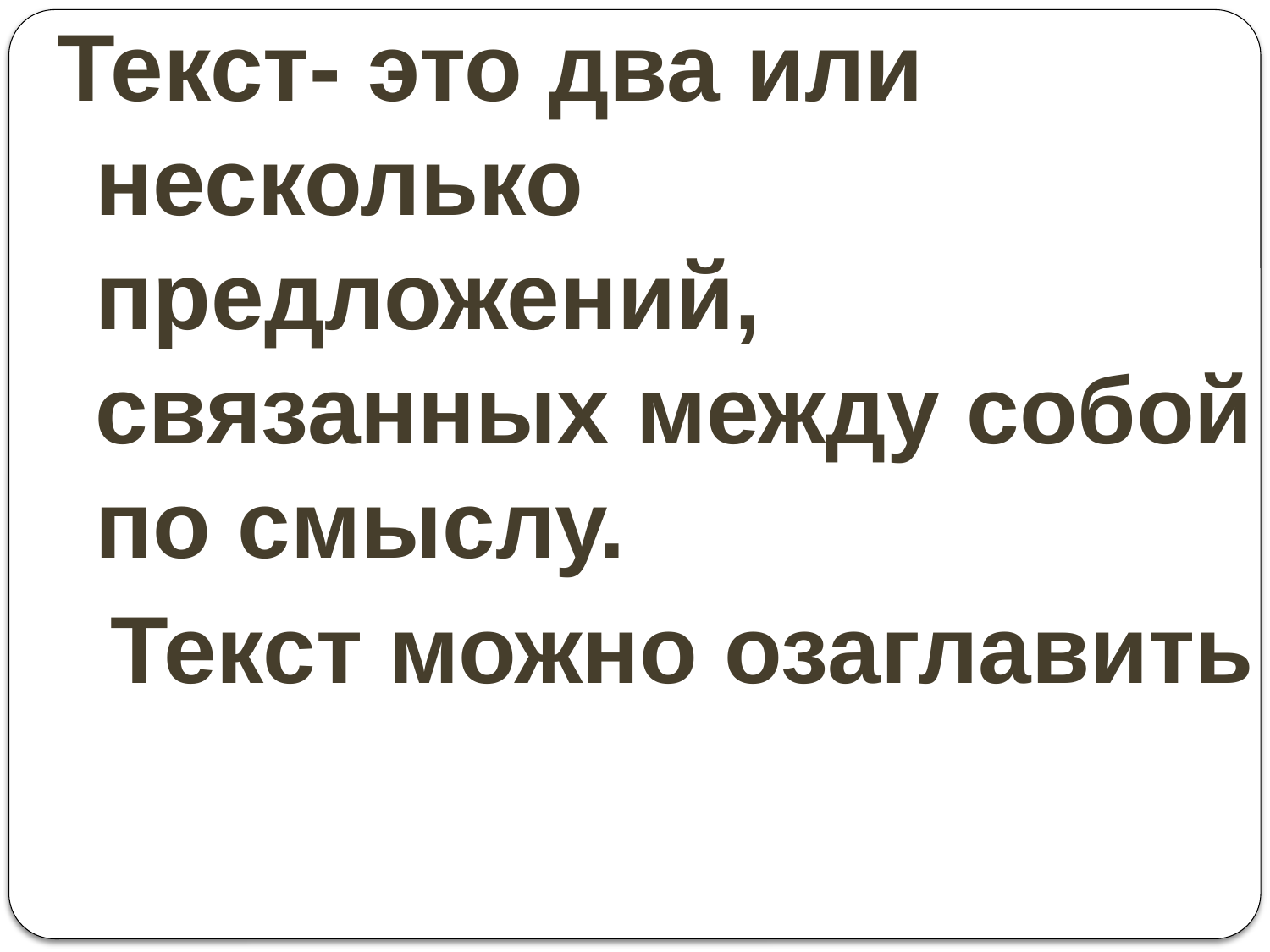

Текст- это два или несколько предложений, связанных между собой по смыслу.
  Текст можно озаглавить
#